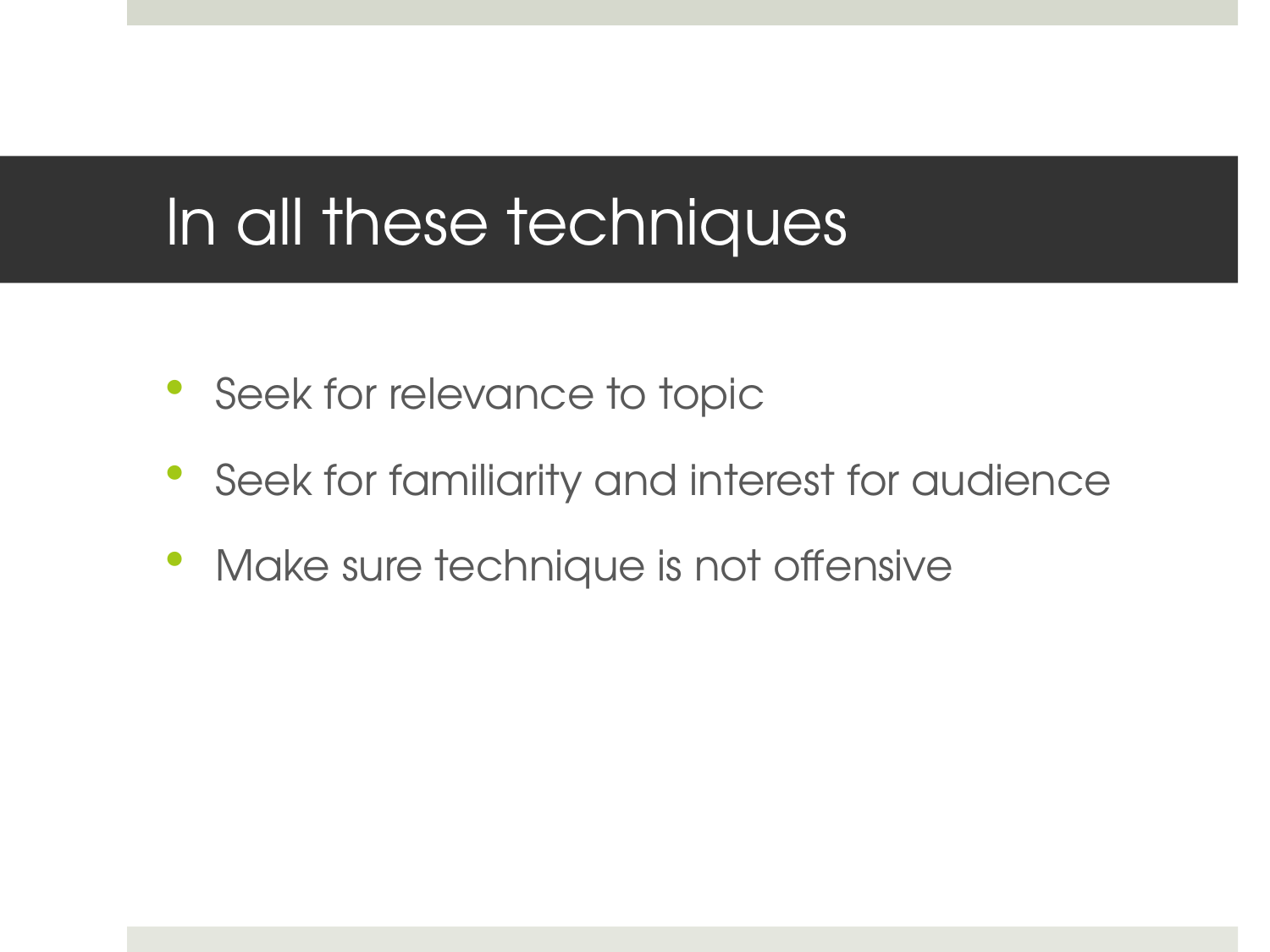

# In all these techniques
Seek for relevance to topic
Seek for familiarity and interest for audience
Make sure technique is not offensive